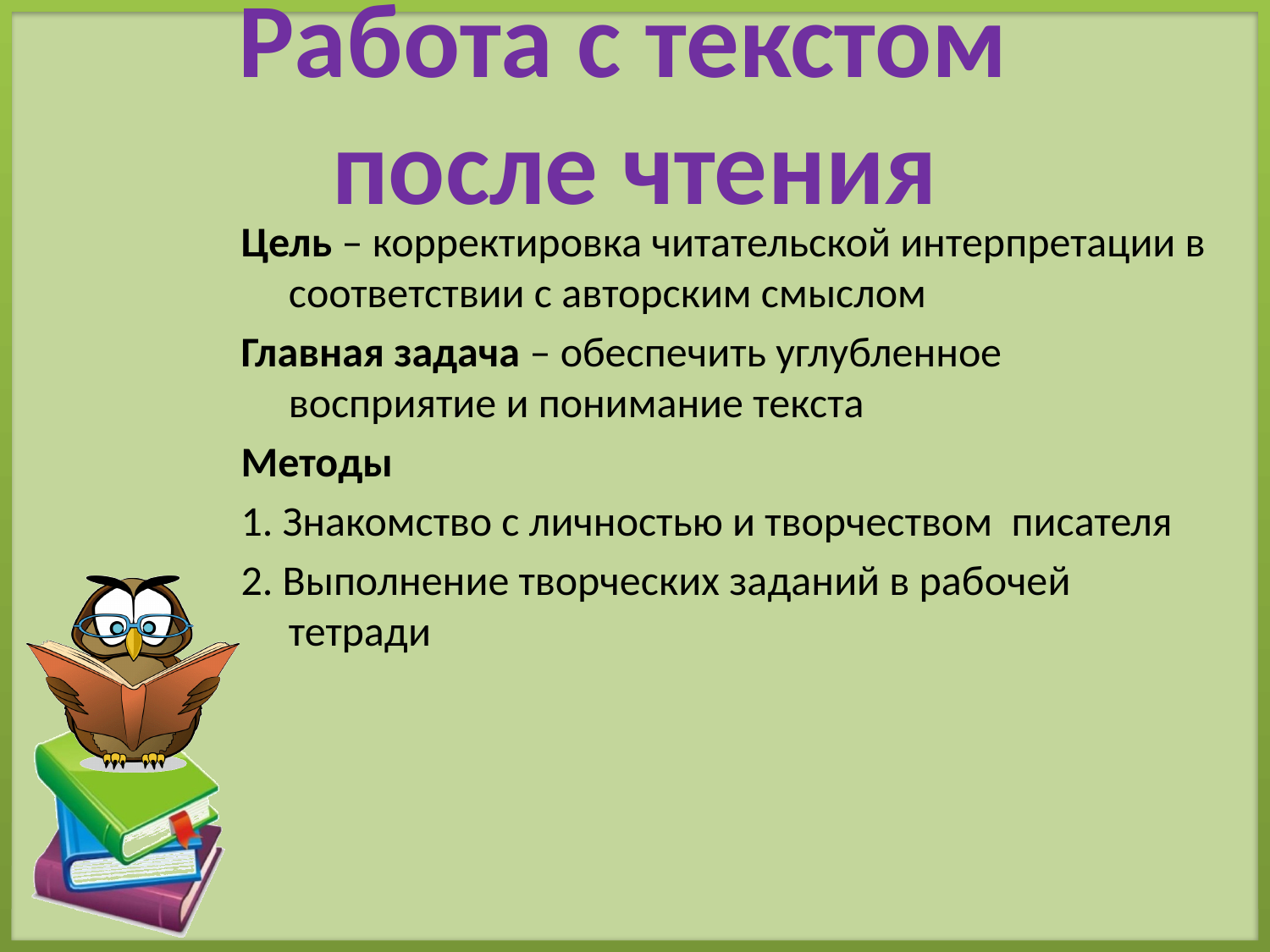

# Работа с текстом после чтения
Цель – корректировка читательской интерпретации в соответствии с авторским смыслом
Главная задача – обеспечить углубленное восприятие и понимание текста
Методы
1. Знакомство с личностью и творчеством  писателя
2. Выполнение творческих заданий в рабочей тетради